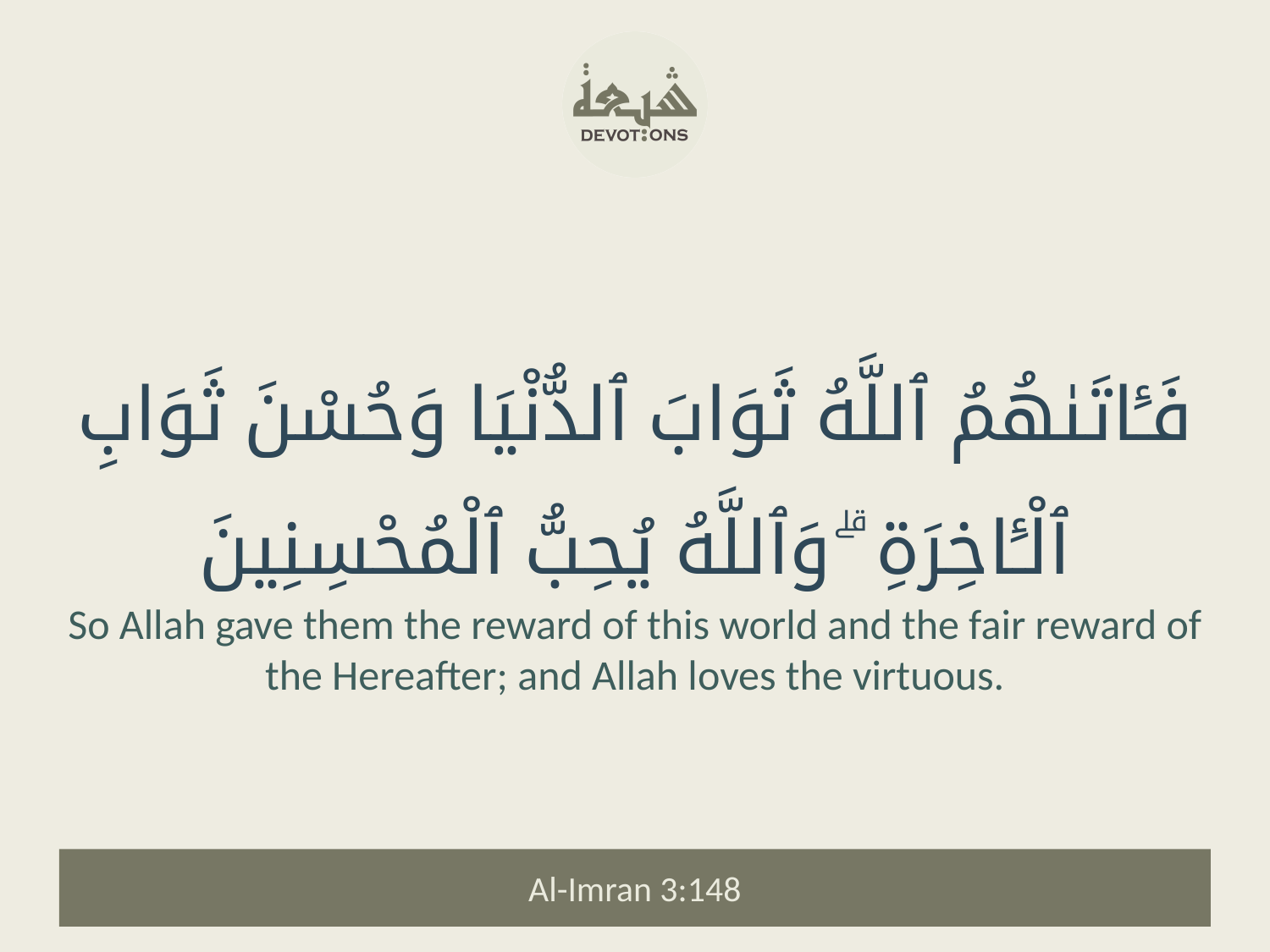

فَـَٔاتَىٰهُمُ ٱللَّهُ ثَوَابَ ٱلدُّنْيَا وَحُسْنَ ثَوَابِ ٱلْـَٔاخِرَةِ ۗ وَٱللَّهُ يُحِبُّ ٱلْمُحْسِنِينَ
So Allah gave them the reward of this world and the fair reward of the Hereafter; and Allah loves the virtuous.
Al-Imran 3:148